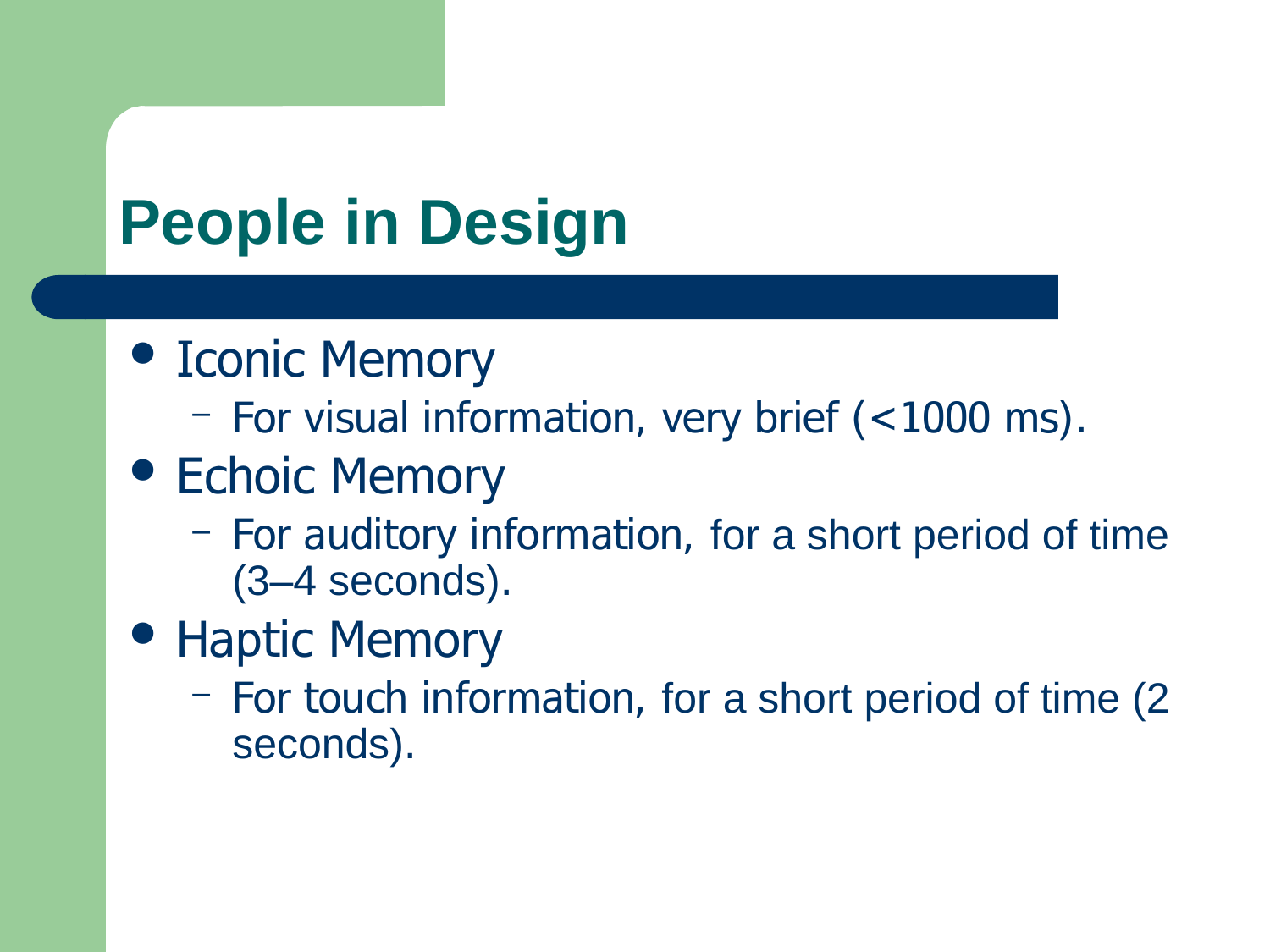

# People in Design
Iconic Memory
For visual information, very brief (<1000 ms).
Echoic Memory
For auditory information, for a short period of time (3–4 seconds).
Haptic Memory
For touch information, for a short period of time (2 seconds).